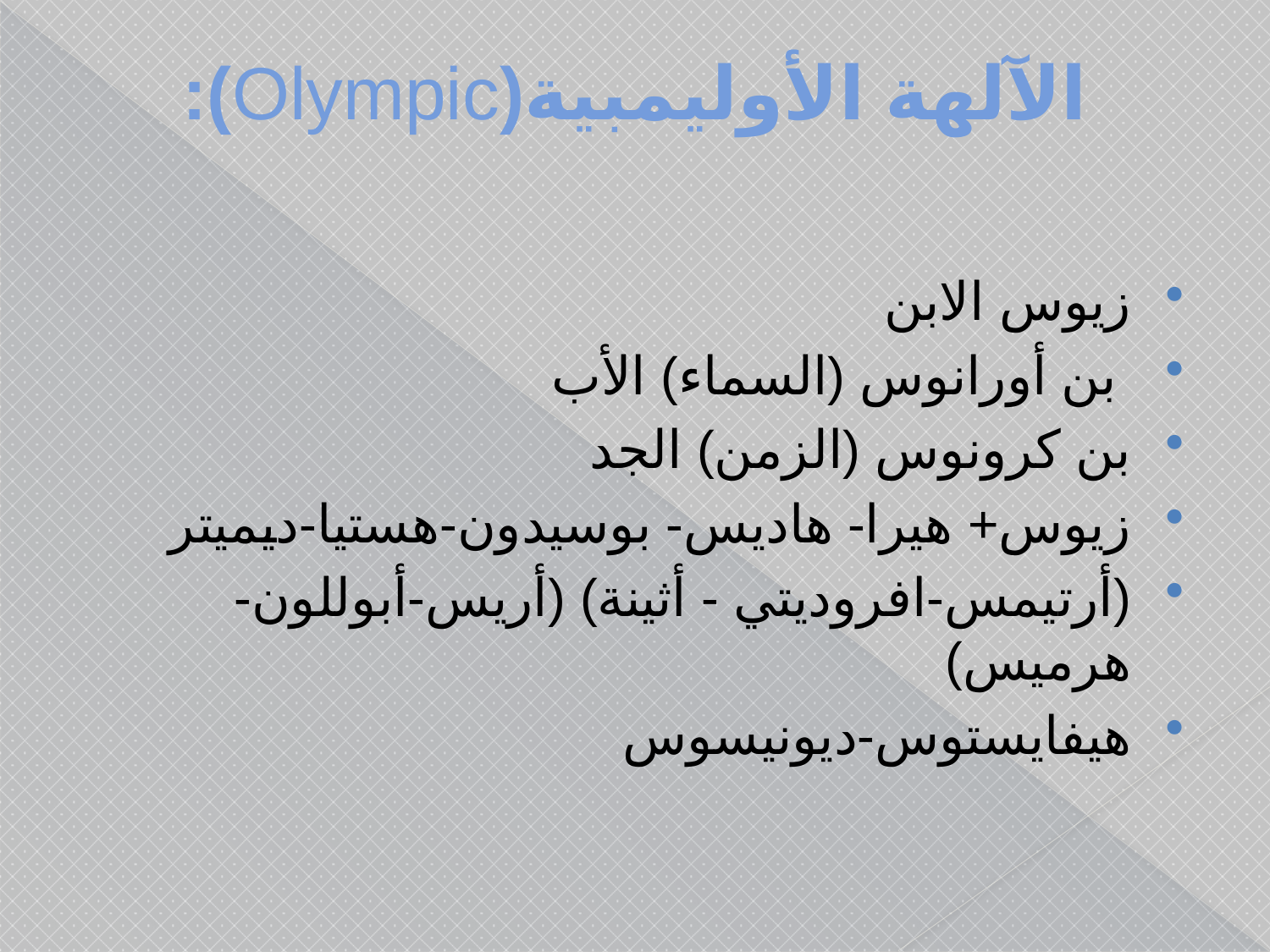

# الآلهة الأوليمبية(Olympic):
زيوس الابن
 بن أورانوس (السماء) الأب
بن كرونوس (الزمن) الجد
زيوس+ هيرا- هاديس- بوسيدون-هستيا-ديميتر
(أرتيمس-افروديتي - أثينة) (أريس-أبوللون- هرميس)
هيفايستوس-ديونيسوس